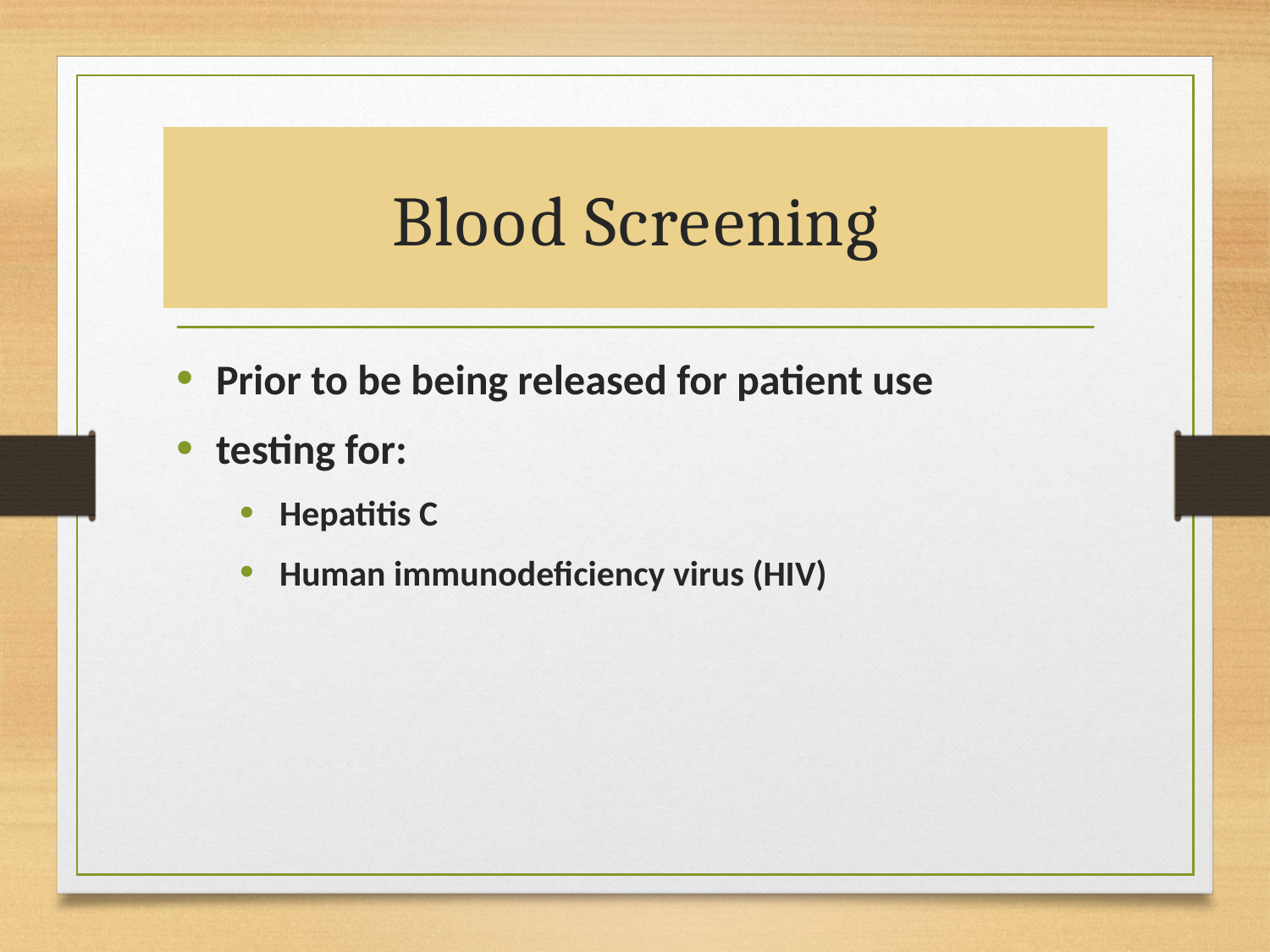

# Blood Screening
Prior to be being released for patient use
testing for:
Hepatitis C
Human immunodeficiency virus (HIV)